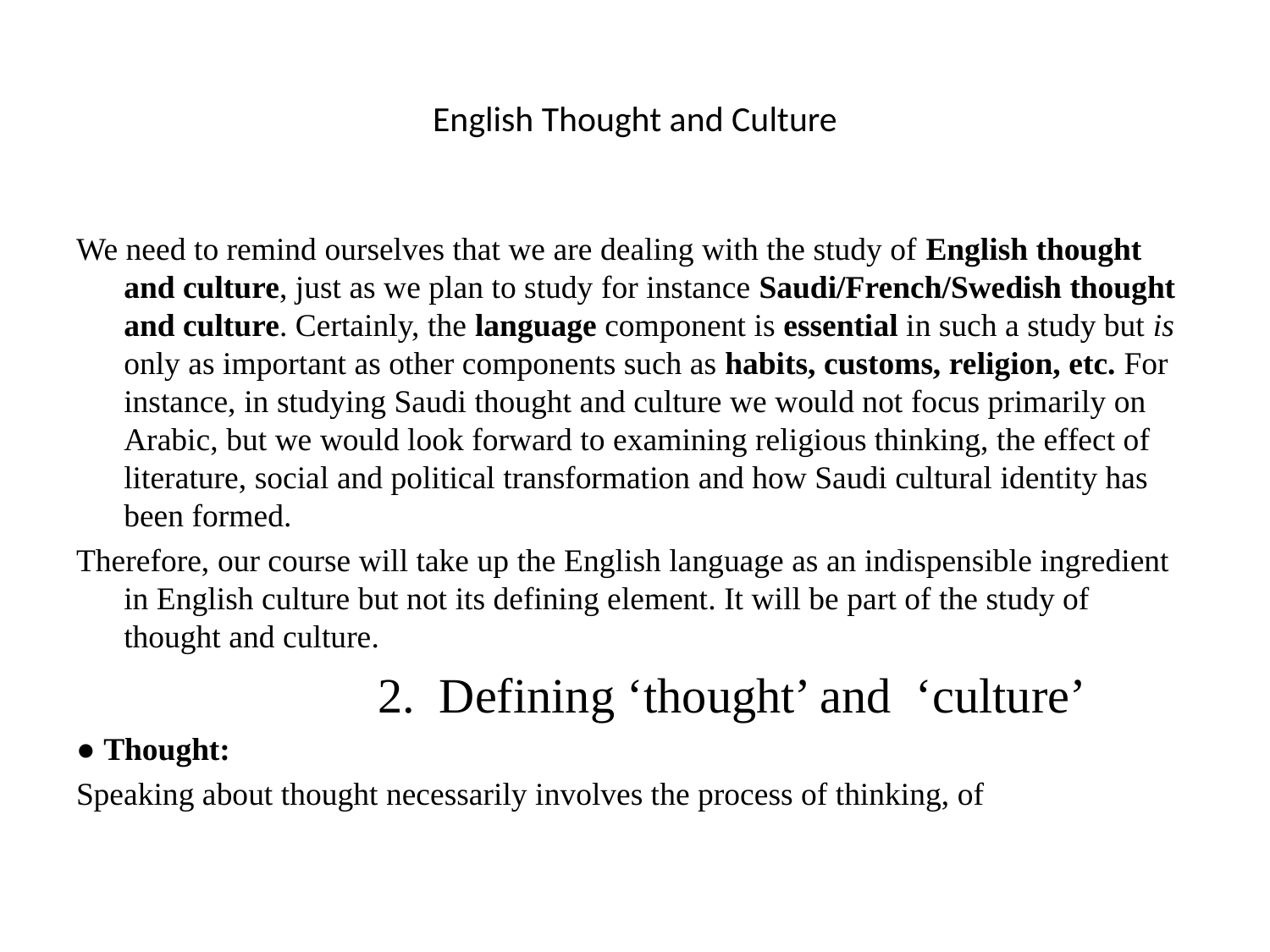

# English Thought and Culture
We need to remind ourselves that we are dealing with the study of English thought and culture, just as we plan to study for instance Saudi/French/Swedish thought and culture. Certainly, the language component is essential in such a study but is only as important as other components such as habits, customs, religion, etc. For instance, in studying Saudi thought and culture we would not focus primarily on Arabic, but we would look forward to examining religious thinking, the effect of literature, social and political transformation and how Saudi cultural identity has been formed.
Therefore, our course will take up the English language as an indispensible ingredient in English culture but not its defining element. It will be part of the study of thought and culture.
			2.  Defining ‘thought’ and  ‘culture’
● Thought:
Speaking about thought necessarily involves the process of thinking, of